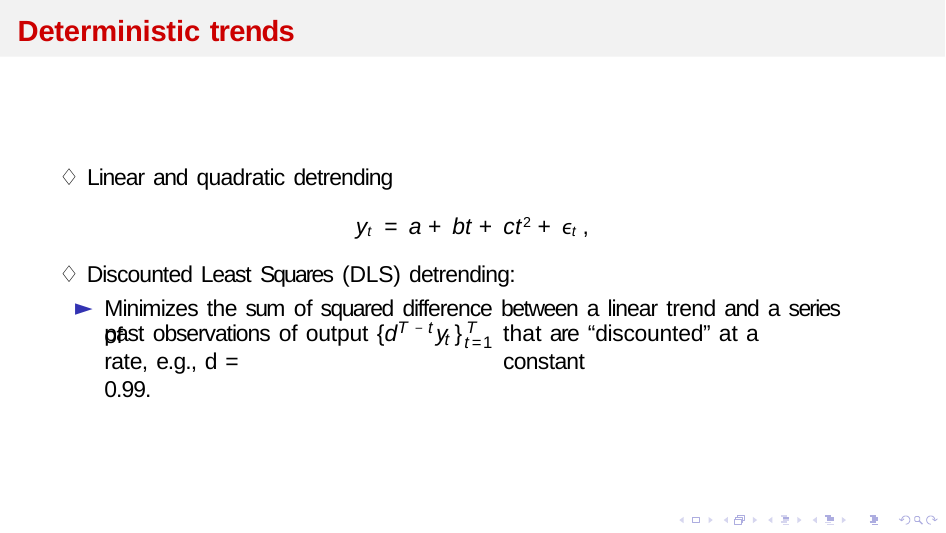

# Deterministic trends
♢ Linear and quadratic detrending
yt  = a + bt + ct2 + ϵt ,
♢ Discounted Least Squares (DLS) detrending:
Minimizes the sum of squared difference between a linear trend and a series of
T −t	T
past observations of output {d	y }
that are “discounted” at a constant
t
t=1
rate, e.g., d = 0.99.